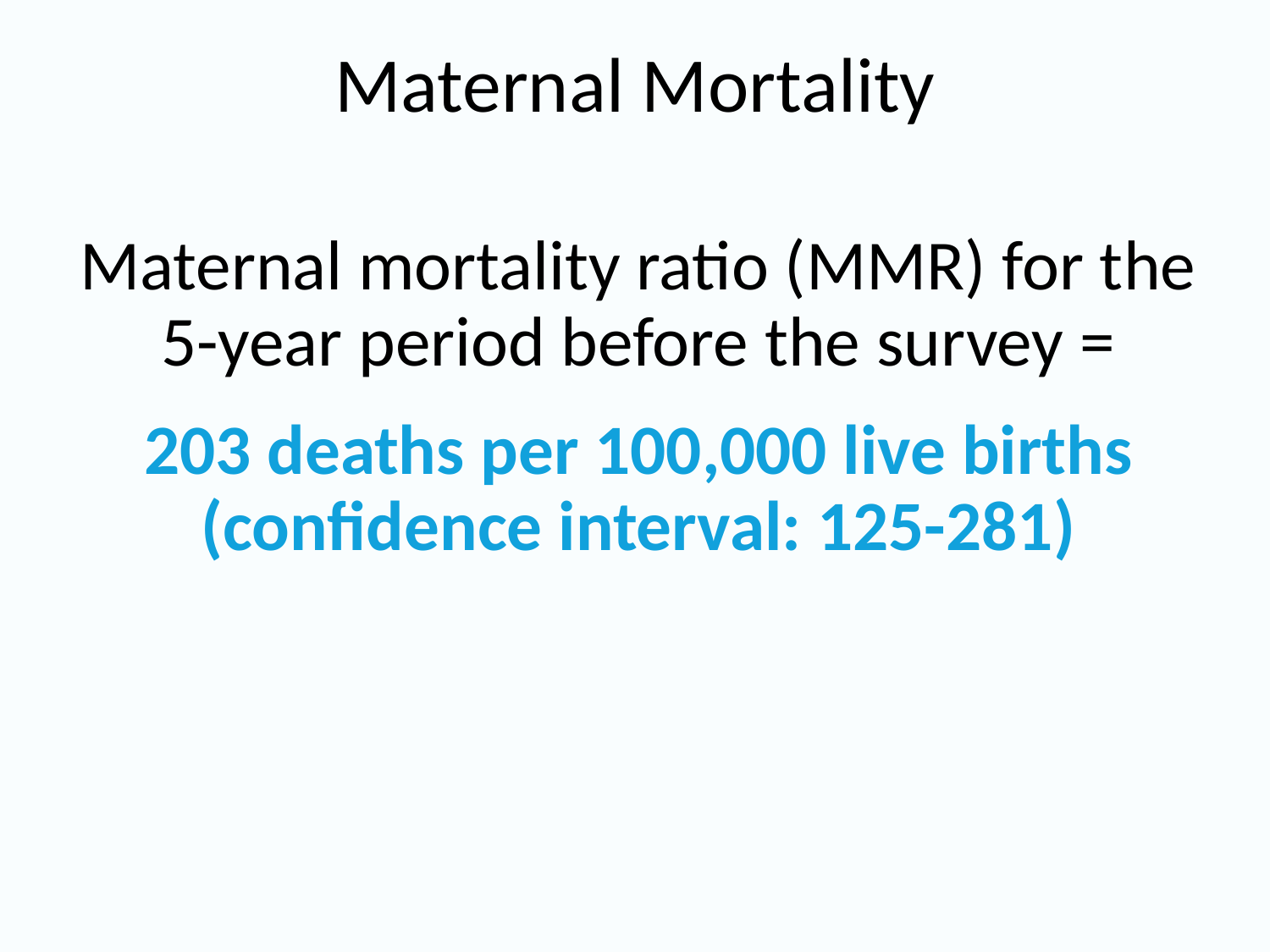

# Maternal Mortality
Maternal mortality ratio (MMR) for the 5-year period before the survey =
203 deaths per 100,000 live births
(confidence interval: 125-281)